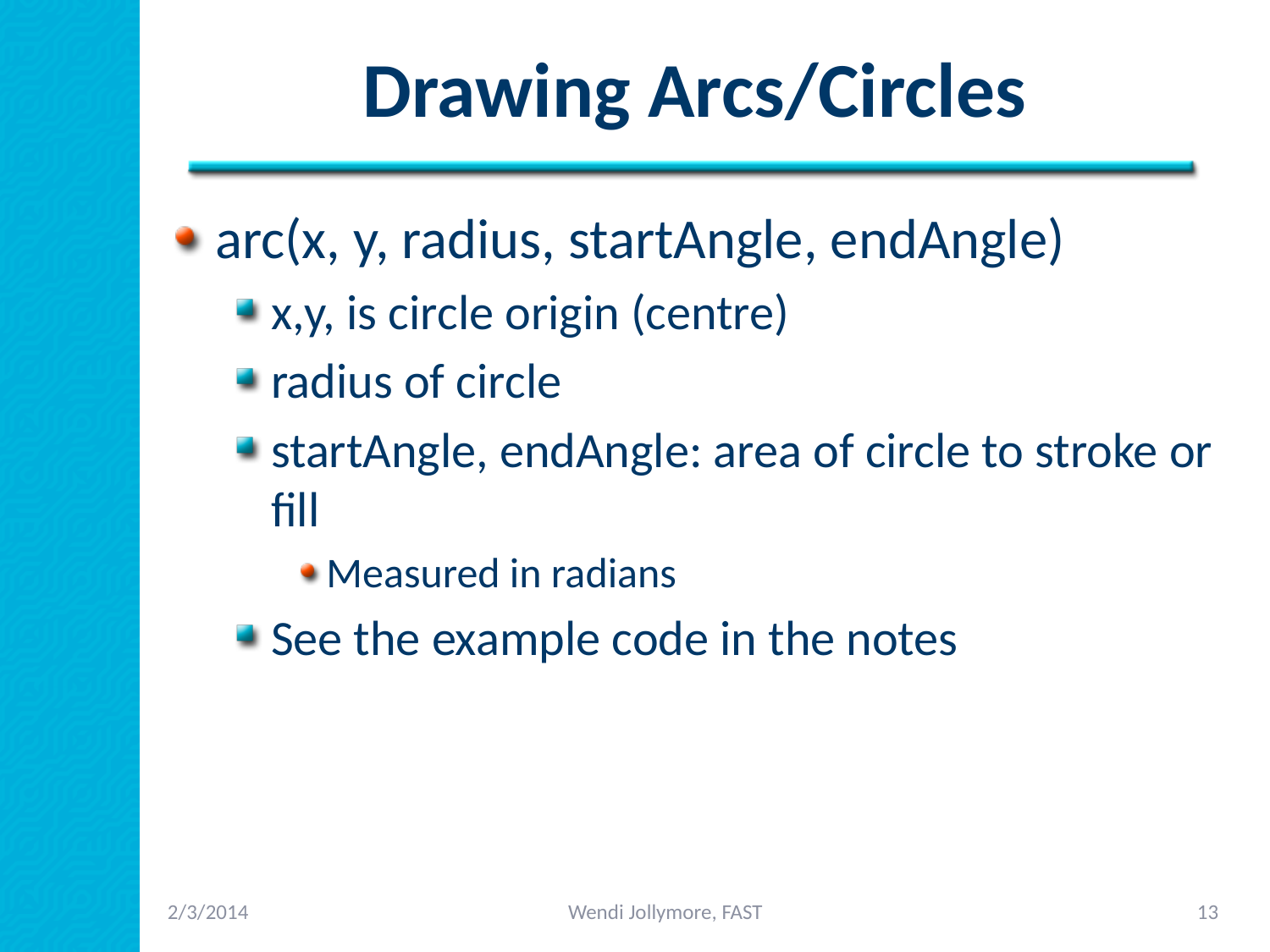

# Drawing Arcs/Circles
arc(x, y, radius, startAngle, endAngle)
x,y, is circle origin (centre)
radius of circle
startAngle, endAngle: area of circle to stroke or fill
Measured in radians
See the example code in the notes
2/3/2014
Wendi Jollymore, FAST
13